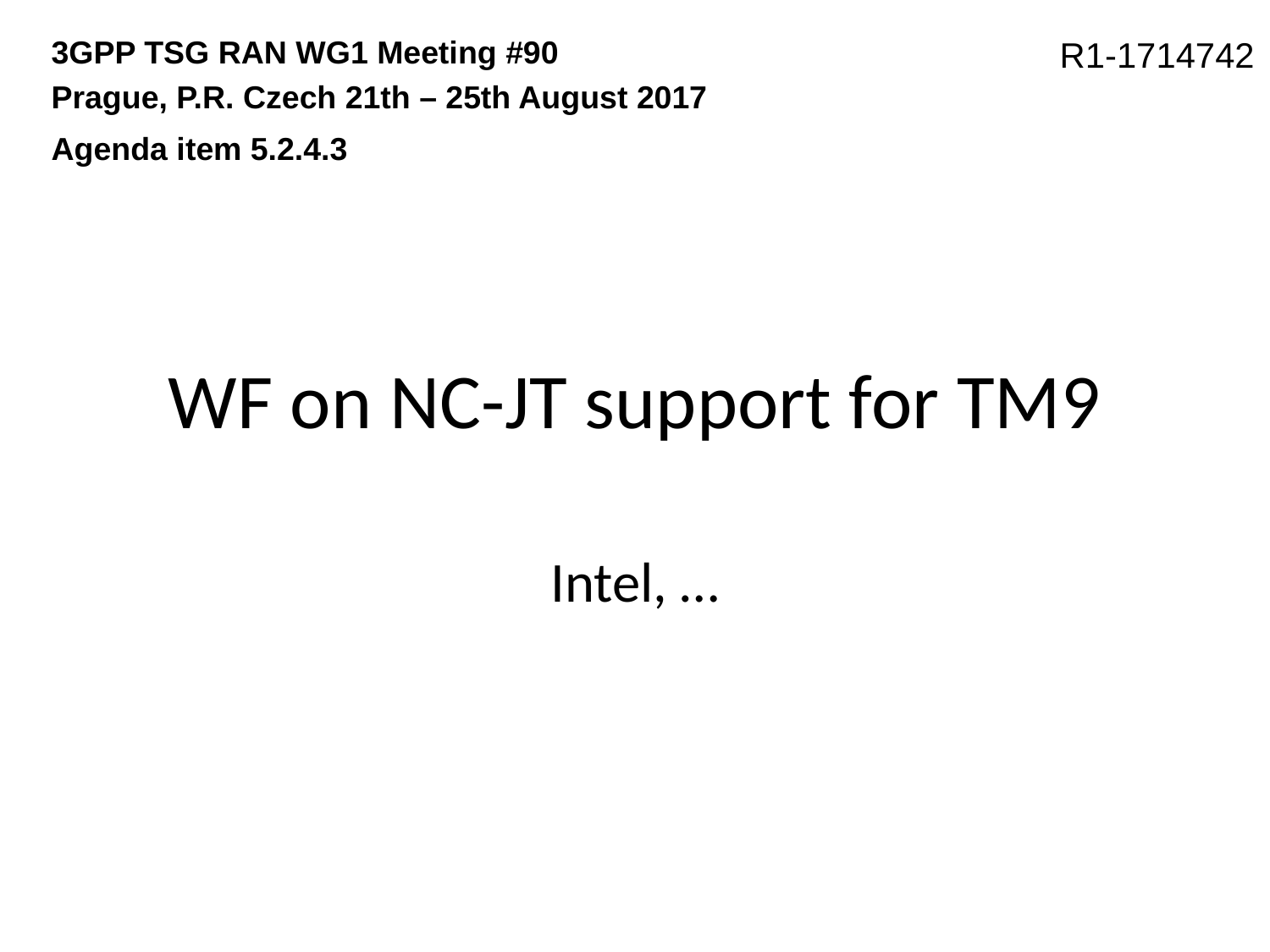

3GPP TSG RAN WG1 Meeting #90
Prague, P.R. Czech 21th – 25th August 2017
Agenda item 5.2.4.3
R1-1714742
# WF on NC-JT support for TM9
Intel, …